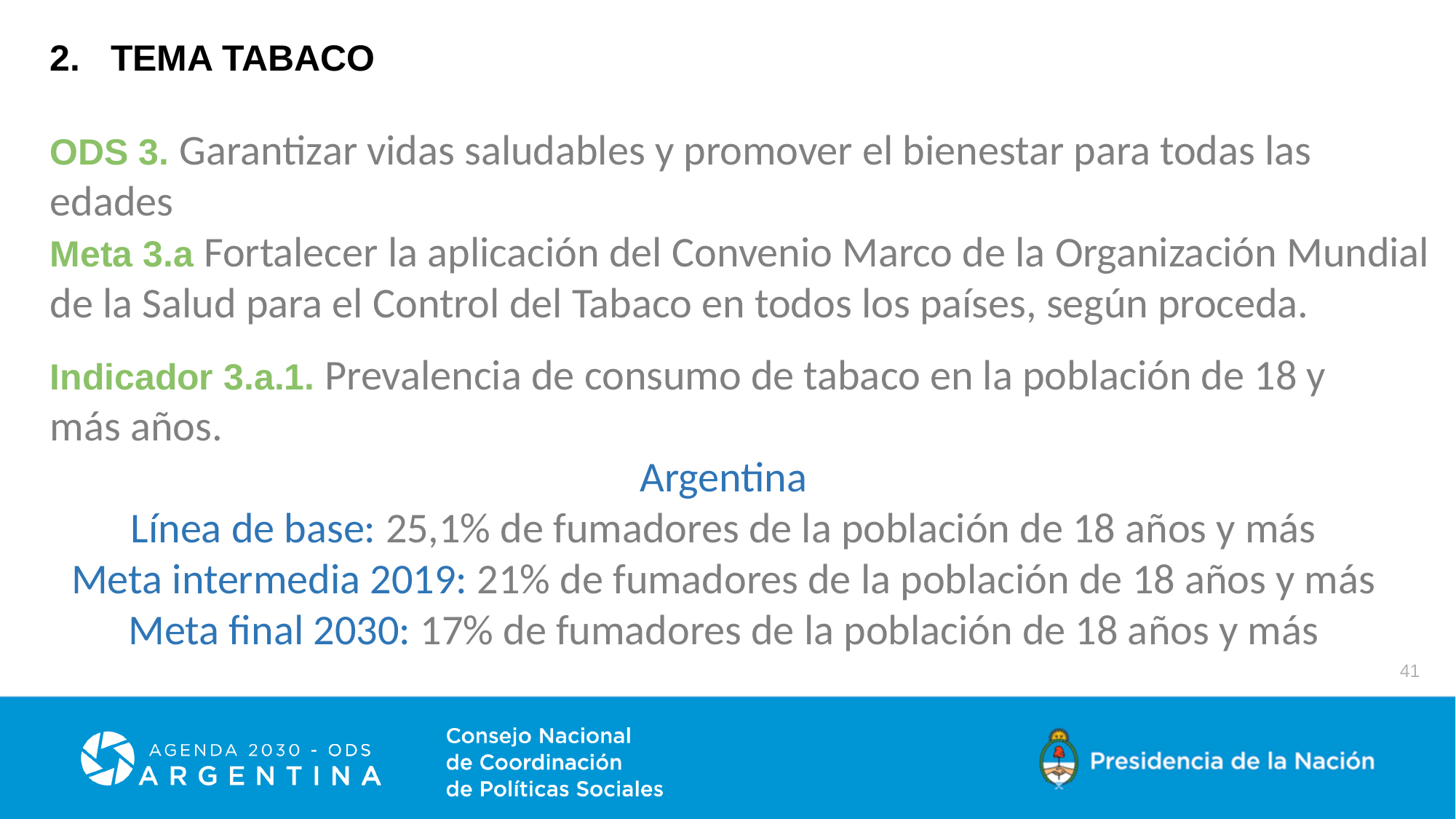

2.   TEMA TABACO

ODS 3. Garantizar vidas saludables y promover el bienestar para todas las edades
Meta 3.a Fortalecer la aplicación del Convenio Marco de la Organización Mundial de la Salud para el Control del Tabaco en todos los países, según proceda.

Indicador 3.a.1. Prevalencia de consumo de tabaco en la población de 18 y más años.
Argentina
Línea de base: 25,1% de fumadores de la población de 18 años y más
Meta intermedia 2019: 21% de fumadores de la población de 18 años y más
Meta final 2030: 17% de fumadores de la población de 18 años y más
41